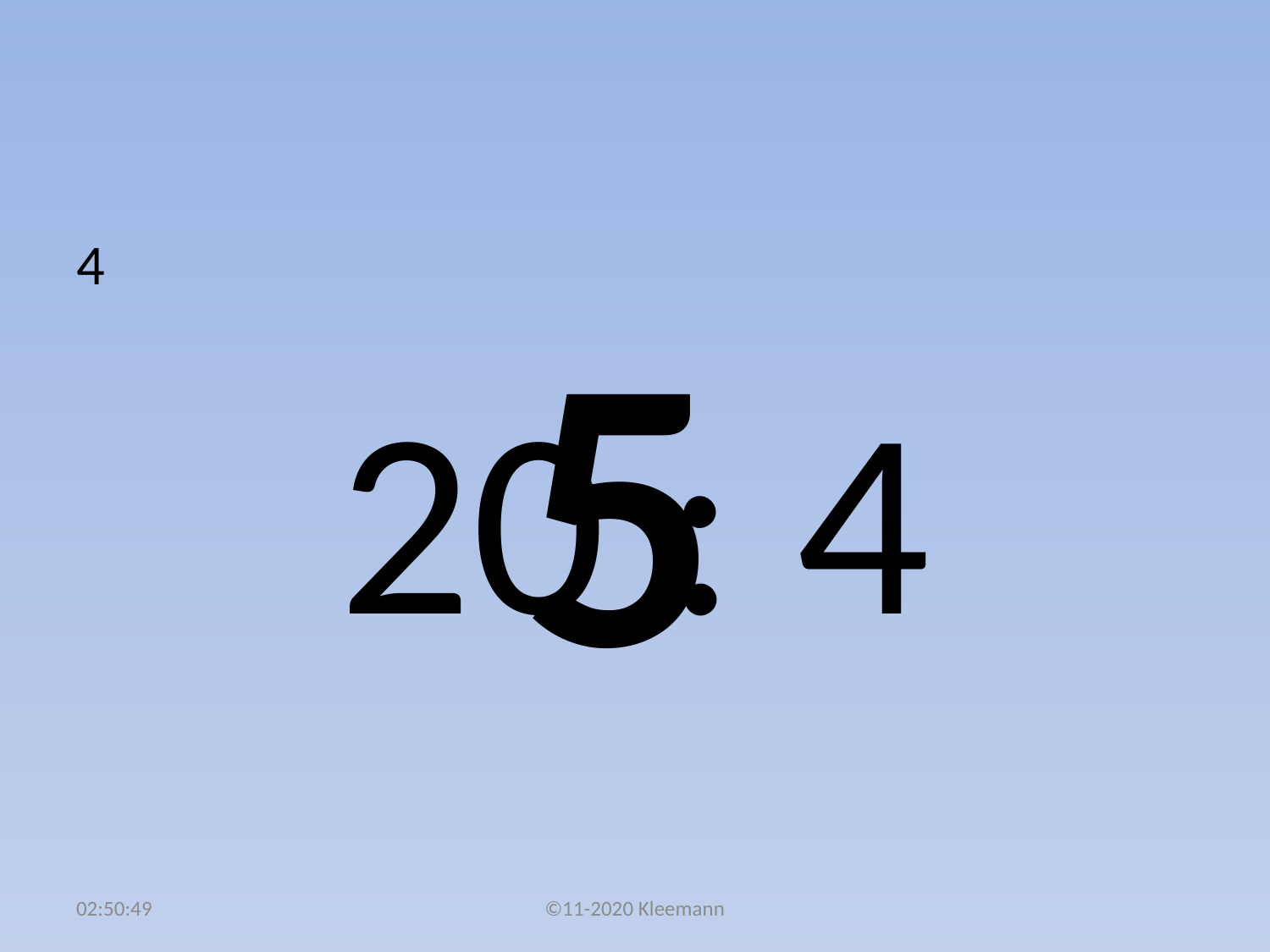

#
4
20 : 4
5
02:50:49
©11-2020 Kleemann